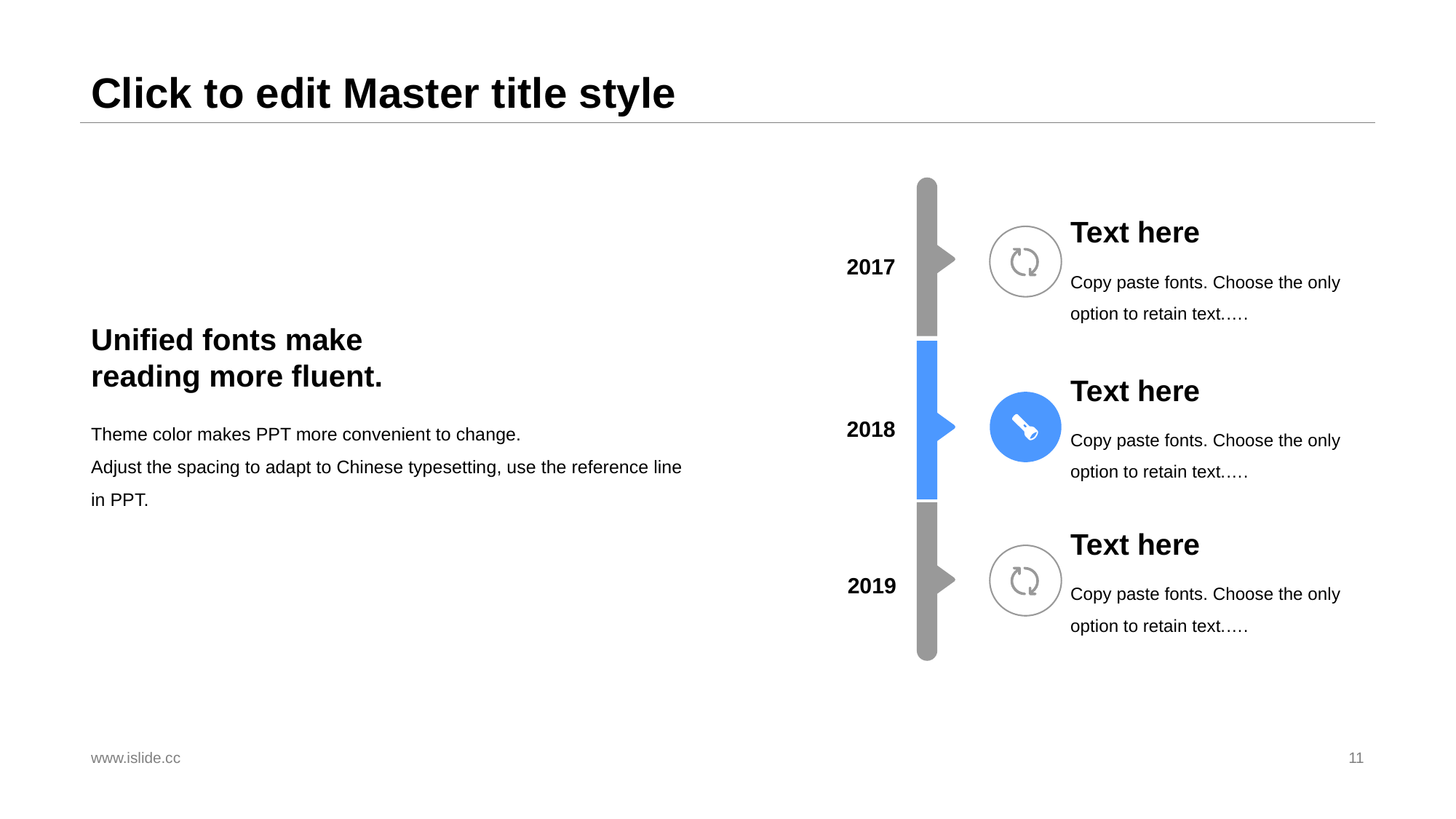

# Click to edit Master title style

2017

2018

2019

Text here
Copy paste fonts. Choose the only option to retain text.….
Unified fonts make
reading more fluent.
Text here
Theme color makes PPT more convenient to change.
Adjust the spacing to adapt to Chinese typesetting, use the reference line in PPT.
Copy paste fonts. Choose the only option to retain text.….
Text here
Copy paste fonts. Choose the only option to retain text.….
www.islide.cc
11